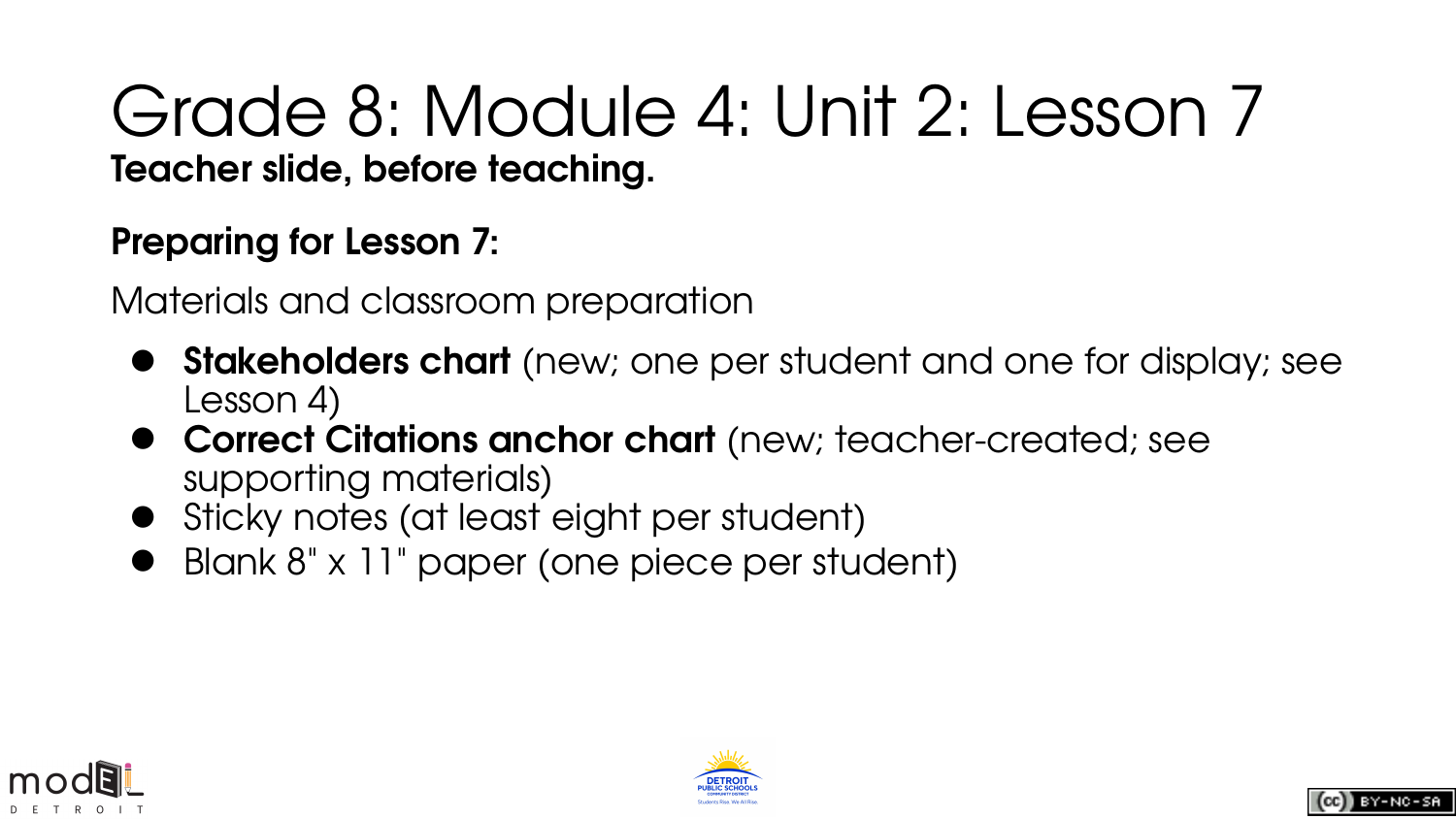

# Grade 8: Module 4: Unit 2: Lesson 7
Teacher slide, before teaching.

Preparing for Lesson 7:
Materials and classroom preparation
Stakeholders chart (new; one per student and one for display; see Lesson 4)
Correct Citations anchor chart (new; teacher-created; see supporting materials)
Sticky notes (at least eight per student)
Blank 8" x 11" paper (one piece per student)